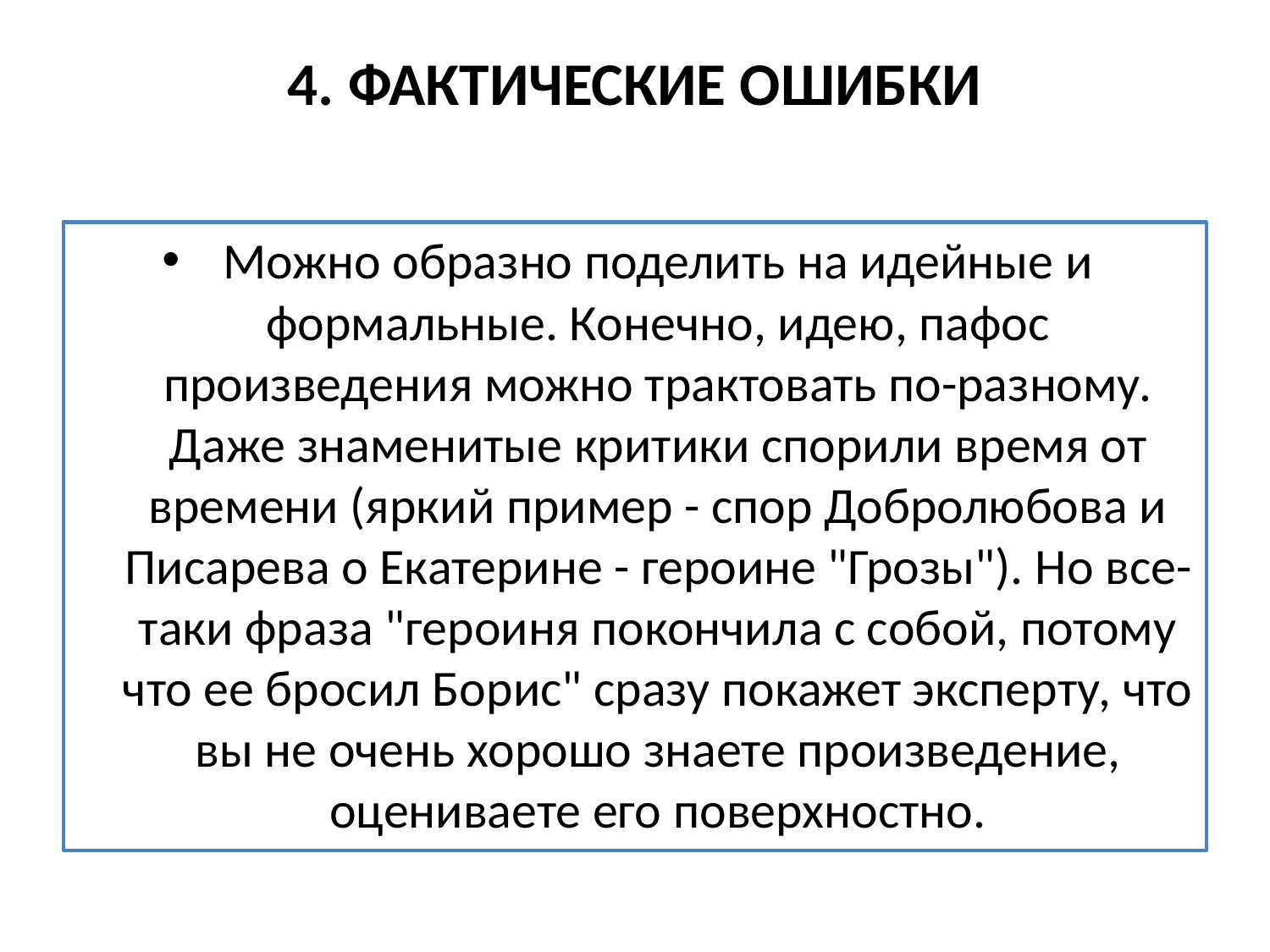

# 4. ФАКТИЧЕСКИЕ ОШИБКИ
Можно образно поделить на идейные и формальные. Конечно, идею, пафос произведения можно трактовать по-разному. Даже знаменитые критики спорили время от времени (яркий пример - спор Добролюбова и Писарева о Екатерине - героине "Грозы"). Но все-таки фраза "героиня покончила с собой, потому что ее бросил Борис" сразу покажет эксперту, что вы не очень хорошо знаете произведение, оцениваете его поверхностно.